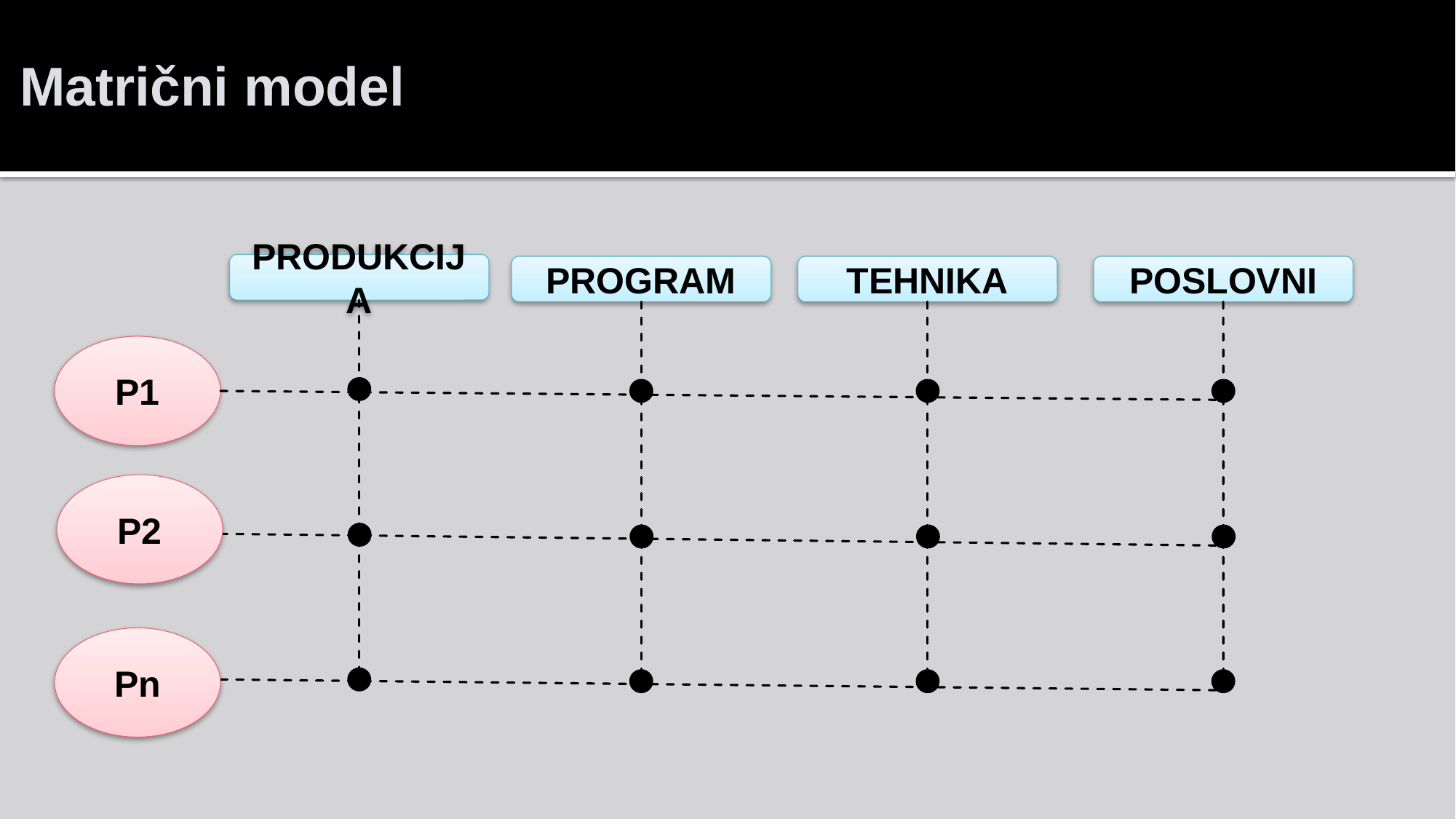

# Matrični model

PRODUKCIJA
PROGRAM
TEHNIKA
POSLOVNI
P1

P2

Pn